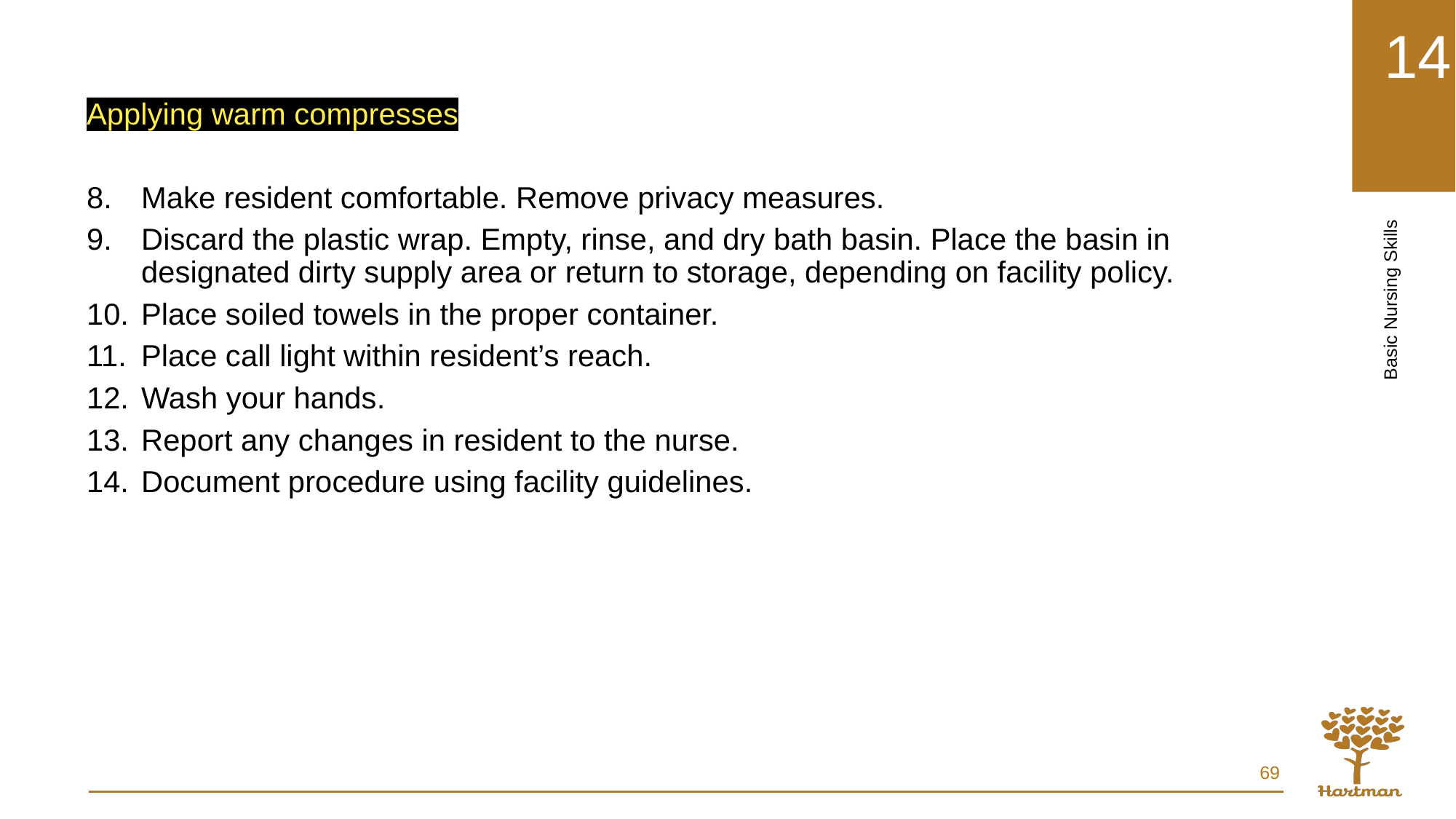

Applying warm compresses

Make resident comfortable. Remove privacy measures.
Discard the plastic wrap. Empty, rinse, and dry bath basin. Place the basin in designated dirty supply area or return to storage, depending on facility policy.
Place soiled towels in the proper container.
Place call light within resident’s reach.
Wash your hands.
Report any changes in resident to the nurse.
Document procedure using facility guidelines.

69